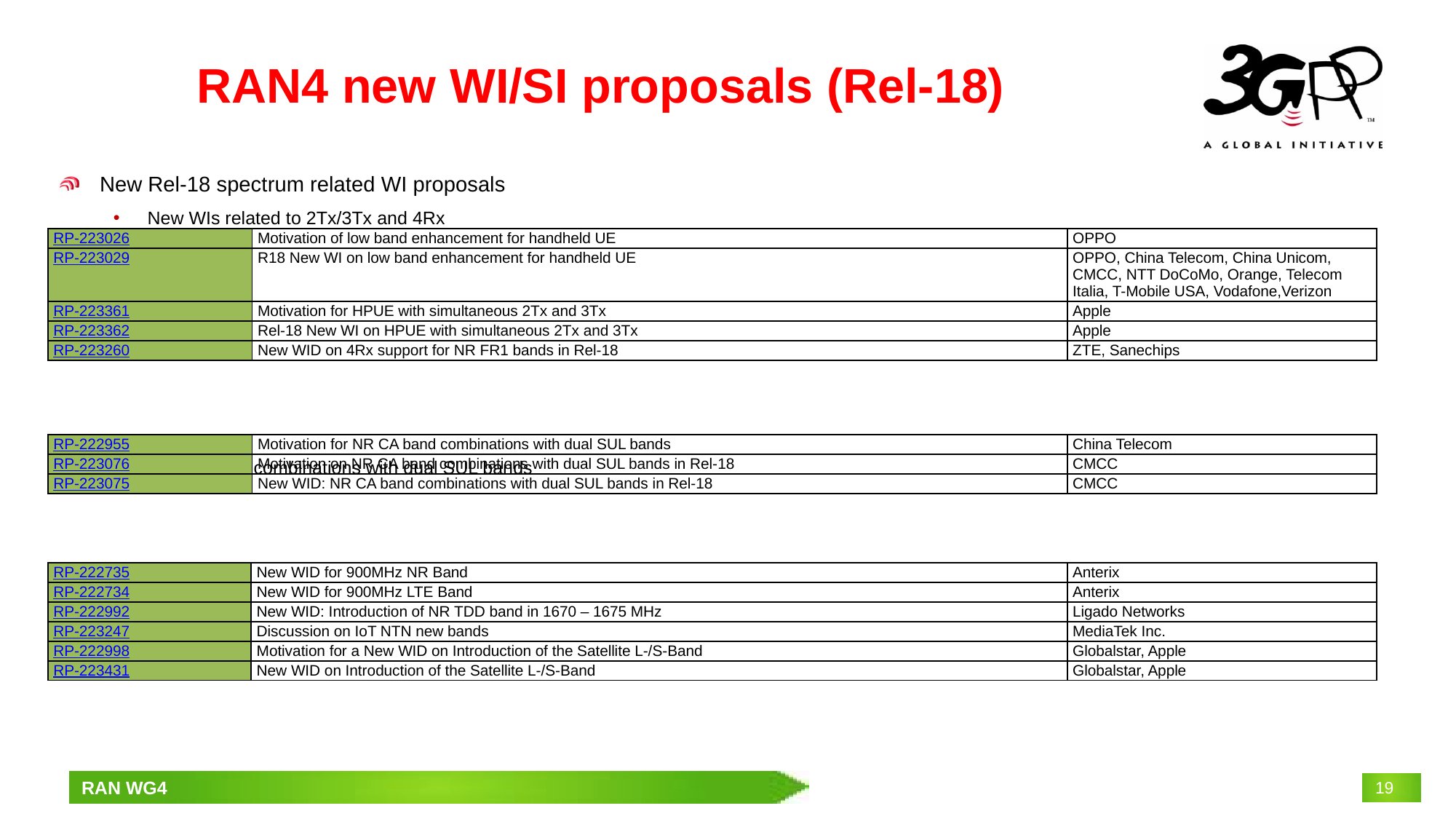

# RAN4 new WI/SI proposals (Rel-18)
New Rel-18 spectrum related WI proposals
New WIs related to 2Tx/3Tx and 4Rx

NR CA band combinations with dual SUL bands

New bands
| RP‑223026 | Motivation of low band enhancement for handheld UE | OPPO |
| --- | --- | --- |
| RP‑223029 | R18 New WI on low band enhancement for handheld UE | OPPO, China Telecom, China Unicom, CMCC, NTT DoCoMo, Orange, Telecom Italia, T-Mobile USA, Vodafone,Verizon |
| RP‑223361 | Motivation for HPUE with simultaneous 2Tx and 3Tx | Apple |
| RP‑223362 | Rel-18 New WI on HPUE with simultaneous 2Tx and 3Tx | Apple |
| RP‑223260 | New WID on 4Rx support for NR FR1 bands in Rel-18 | ZTE, Sanechips |
| RP‑222955 | Motivation for NR CA band combinations with dual SUL bands | China Telecom |
| --- | --- | --- |
| RP‑223076 | Motivation on NR CA band combinations with dual SUL bands in Rel-18 | CMCC |
| RP‑223075 | New WID: NR CA band combinations with dual SUL bands in Rel-18 | CMCC |
| RP‑222735 | New WID for 900MHz NR Band | Anterix |
| --- | --- | --- |
| RP‑222734 | New WID for 900MHz LTE Band | Anterix |
| RP‑222992 | New WID: Introduction of NR TDD band in 1670 – 1675 MHz | Ligado Networks |
| RP‑223247 | Discussion on IoT NTN new bands | MediaTek Inc. |
| RP‑222998 | Motivation for a New WID on Introduction of the Satellite L-/S-Band | Globalstar, Apple |
| RP‑223431 | New WID on Introduction of the Satellite L-/S-Band | Globalstar, Apple |